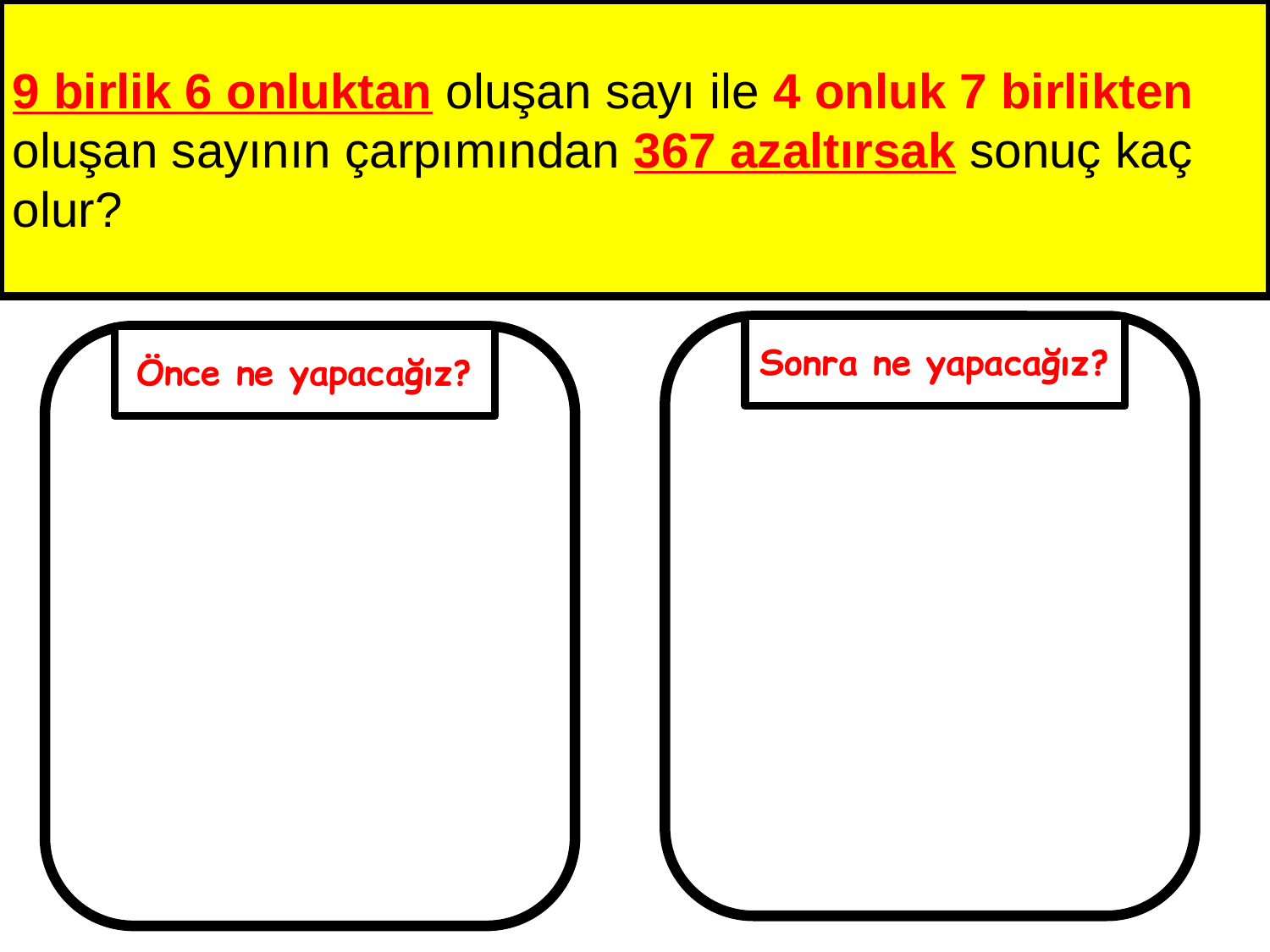

9 birlik 6 onluktan oluşan sayı ile 4 onluk 7 birlikten oluşan sayının çarpımından 367 azaltırsak sonuç kaç olur?

Sonra ne yapacağız?

Önce ne yapacağız?